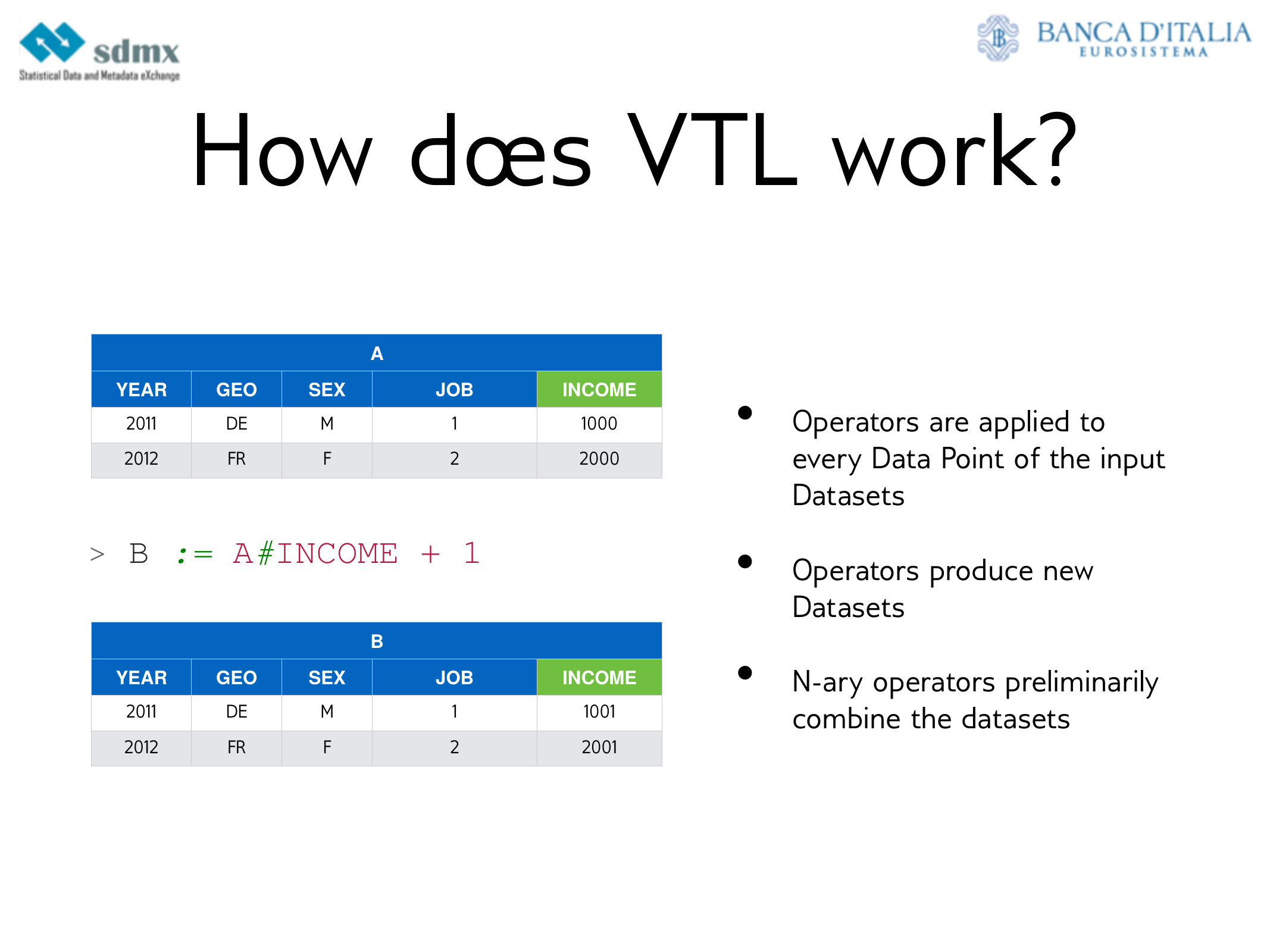

# How does VTL work?
| A |  |  |  |  |
| --- | --- | --- | --- | --- |
| YEAR | GEO | SEX | JOB | INCOME |
| 2011 | DE | M | 1 | 1000 |
| 2012 | FR | F | 2 | 2000 |

Operators are applied to every Data Point of the input Datasets

Operators produce new Datasets

N-ary operators preliminarily combine the datasets
> B := A#INCOME + 1
| B |  |  |  |  |
| --- | --- | --- | --- | --- |
| YEAR | GEO | SEX | JOB | INCOME |
| 2011 | DE | M | 1 | 1001 |
| 2012 | FR | F | 2 | 2001 |
29